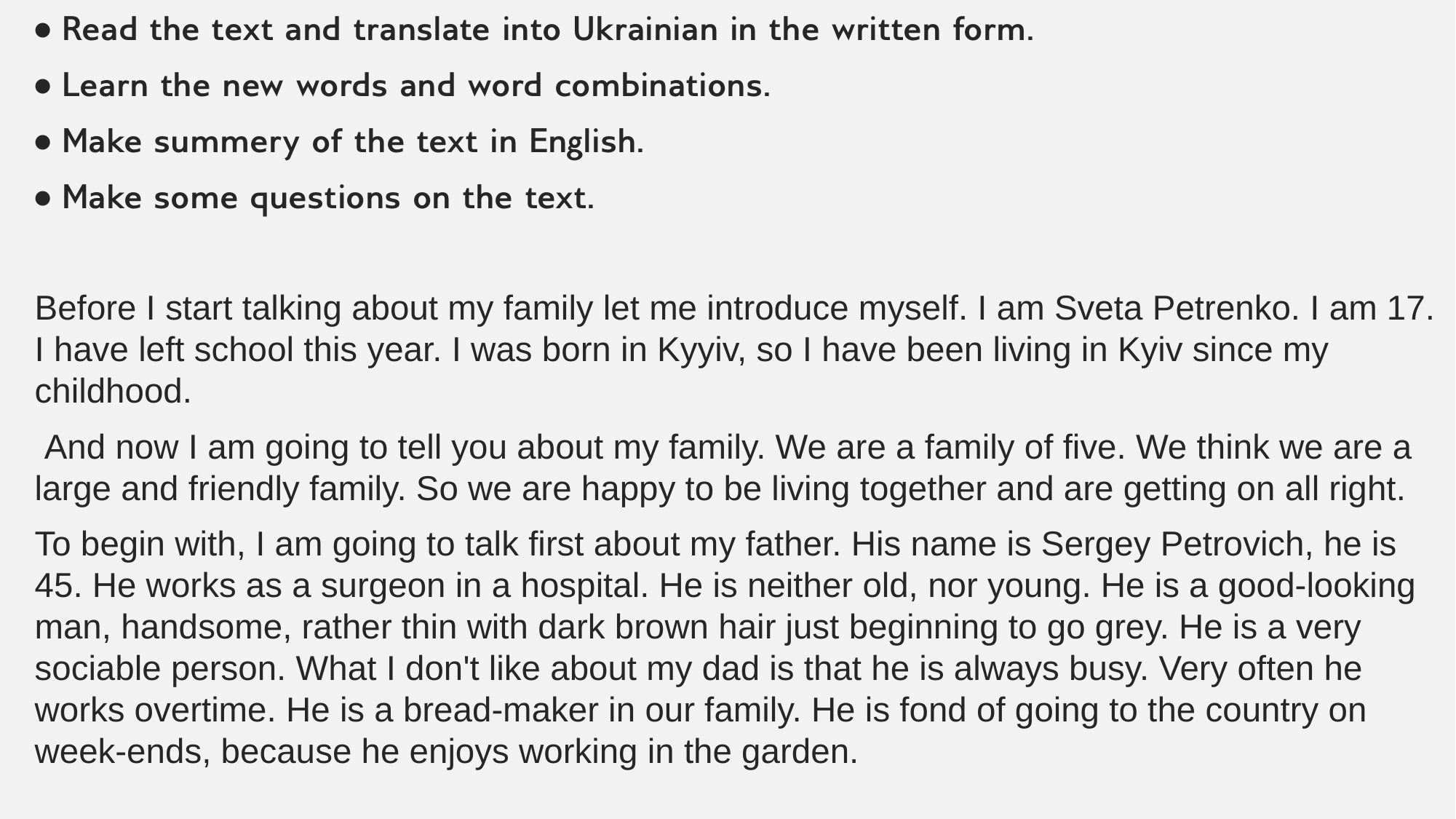

#
⦁ Read the text and translate into Ukrainian in the written form.
⦁ Learn the new words and word combinations.
⦁ Make summery of the text in English.
⦁ Make some questions on the text.

Before I start talking about my family let me introduce myself. I am Sveta Petrenko. I am 17. I have left school this year. I was born in Kyyiv, so I have been living in Kyiv since my childhood.
 And now I am going to tell you about my family. We are a family of five. We think we are a large and friendly family. So we are happy to be living together and are getting on all right.
To begin with, I am going to talk first about my father. His name is Sergey Petrovich, he is 45. He works as a surgeon in a hospital. He is neither old, nor young. He is a good-looking man, handsome, rather thin with dark brown hair just beginning to go grey. He is a very sociable person. What I don't like about my dad is that he is always busy. Very often he works overtime. He is a bread-maker in our family. He is fond of going to the country on week-ends, because he enjoys working in the garden.